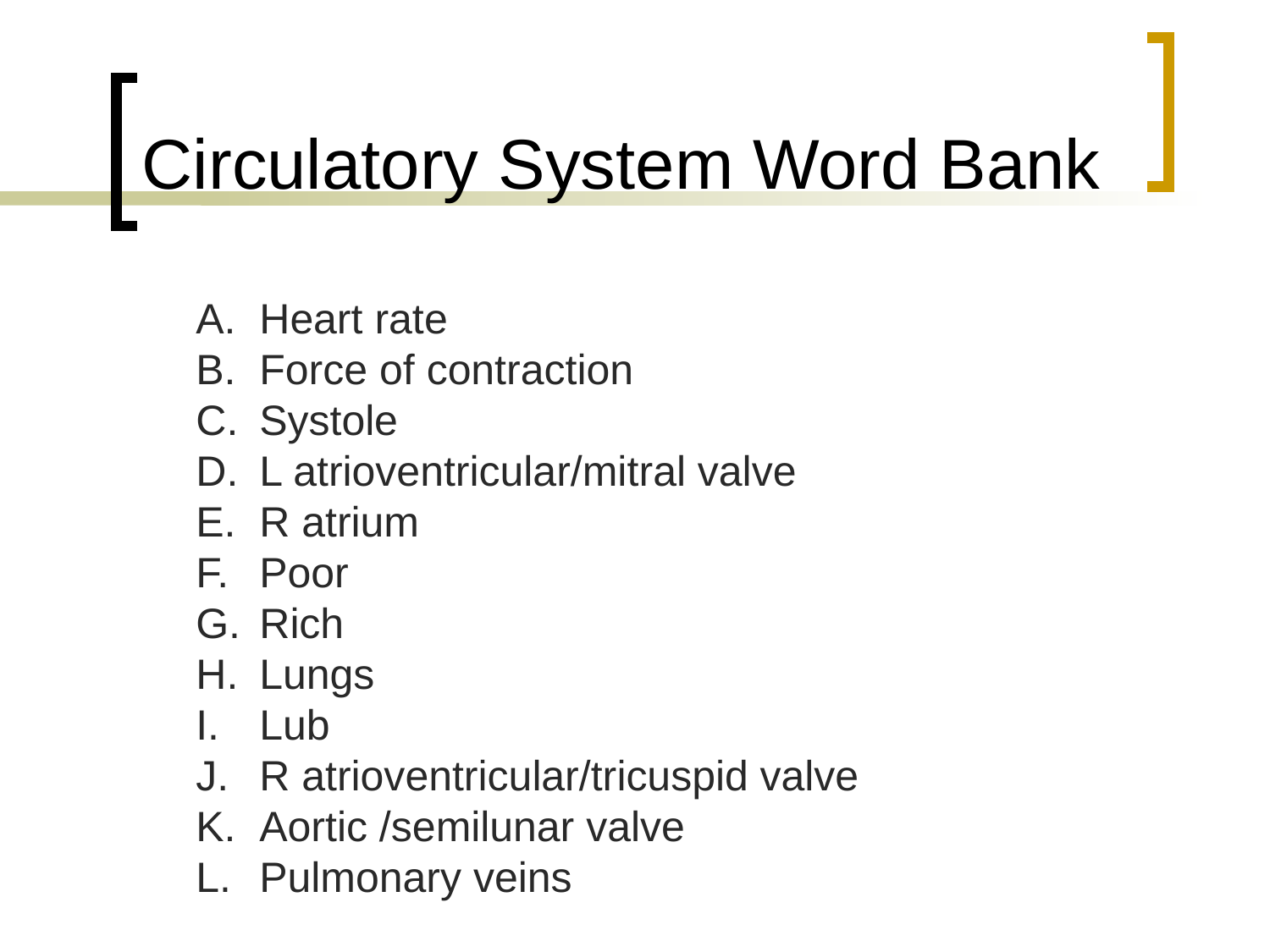

# Circulatory System Word Bank
Heart rate
Force of contraction
Systole
L atrioventricular/mitral valve
R atrium
Poor
Rich
Lungs
Lub
R atrioventricular/tricuspid valve
Aortic /semilunar valve
Pulmonary veins